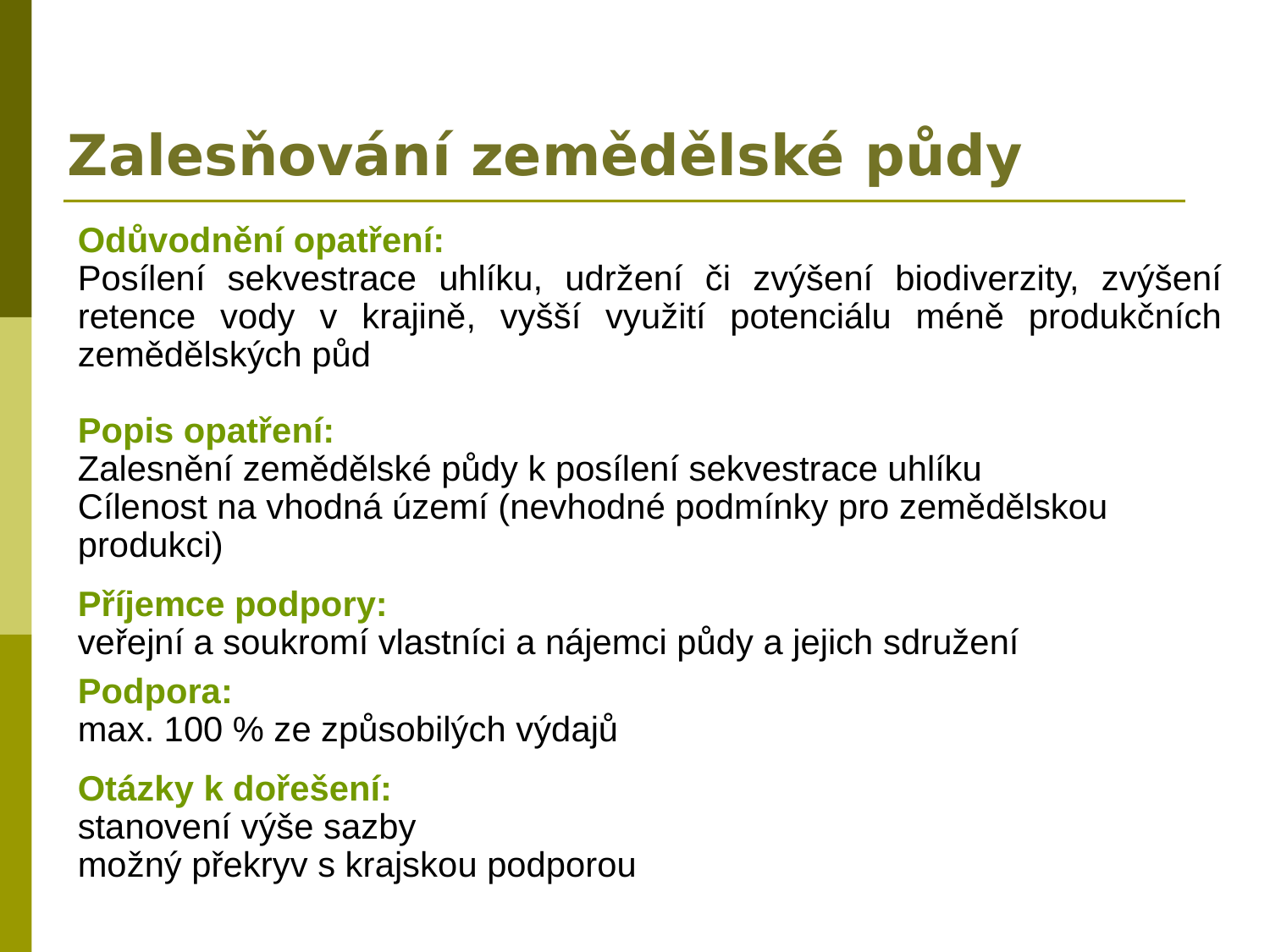

# Zalesňování zemědělské půdy
Odůvodnění opatření:
Posílení sekvestrace uhlíku, udržení či zvýšení biodiverzity, zvýšení retence vody v krajině, vyšší využití potenciálu méně produkčních zemědělských půd

Popis opatření:
Zalesnění zemědělské půdy k posílení sekvestrace uhlíku
Cílenost na vhodná území (nevhodné podmínky pro zemědělskou produkci)
Příjemce podpory:
veřejní a soukromí vlastníci a nájemci půdy a jejich sdružení
Podpora:
max. 100 % ze způsobilých výdajů
Otázky k dořešení:
stanovení výše sazby
možný překryv s krajskou podporou